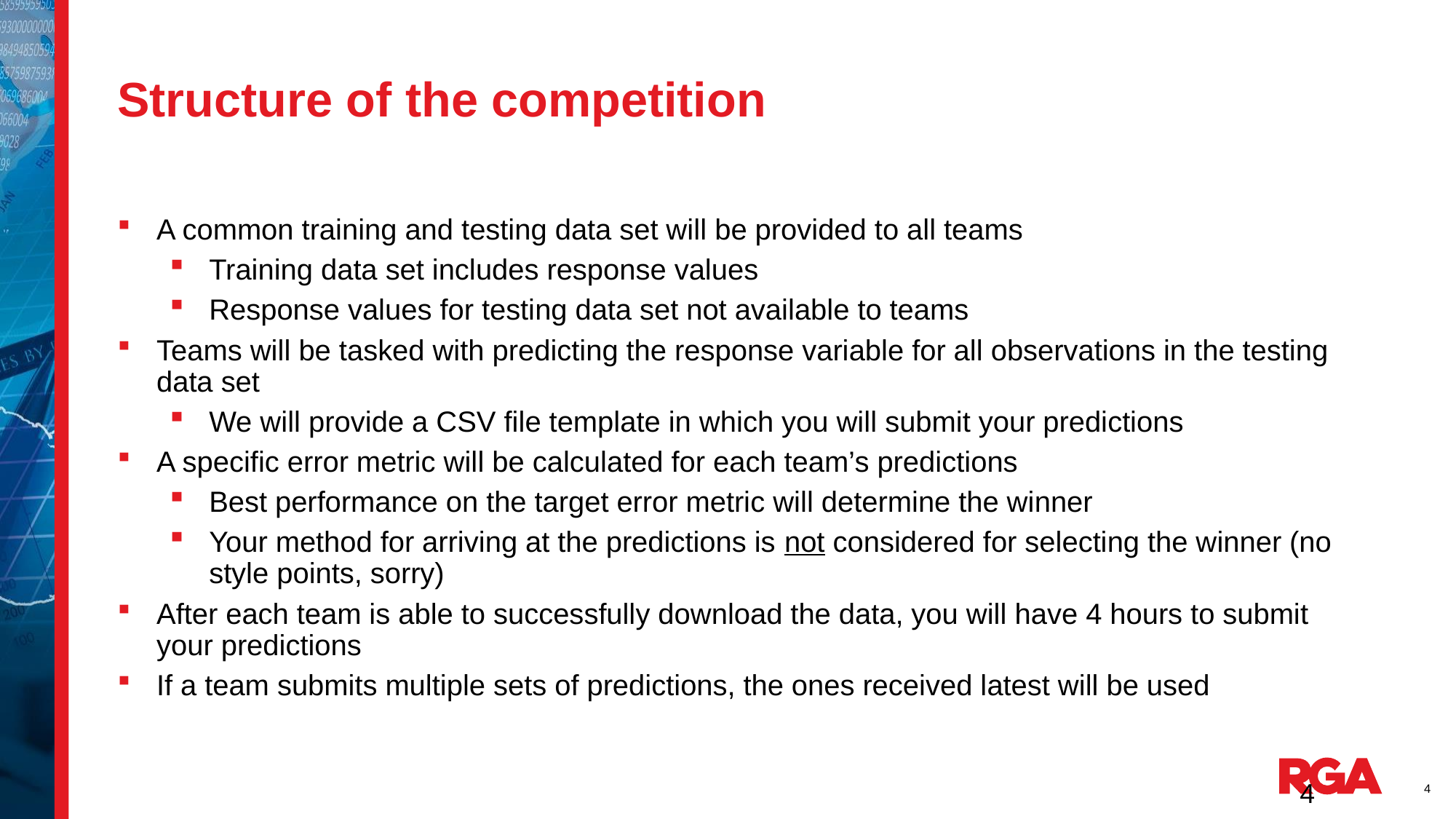

# Structure of the competition
A common training and testing data set will be provided to all teams
Training data set includes response values
Response values for testing data set not available to teams
Teams will be tasked with predicting the response variable for all observations in the testing data set
We will provide a CSV file template in which you will submit your predictions
A specific error metric will be calculated for each team’s predictions
Best performance on the target error metric will determine the winner
Your method for arriving at the predictions is not considered for selecting the winner (no style points, sorry)
After each team is able to successfully download the data, you will have 4 hours to submit your predictions
If a team submits multiple sets of predictions, the ones received latest will be used

4